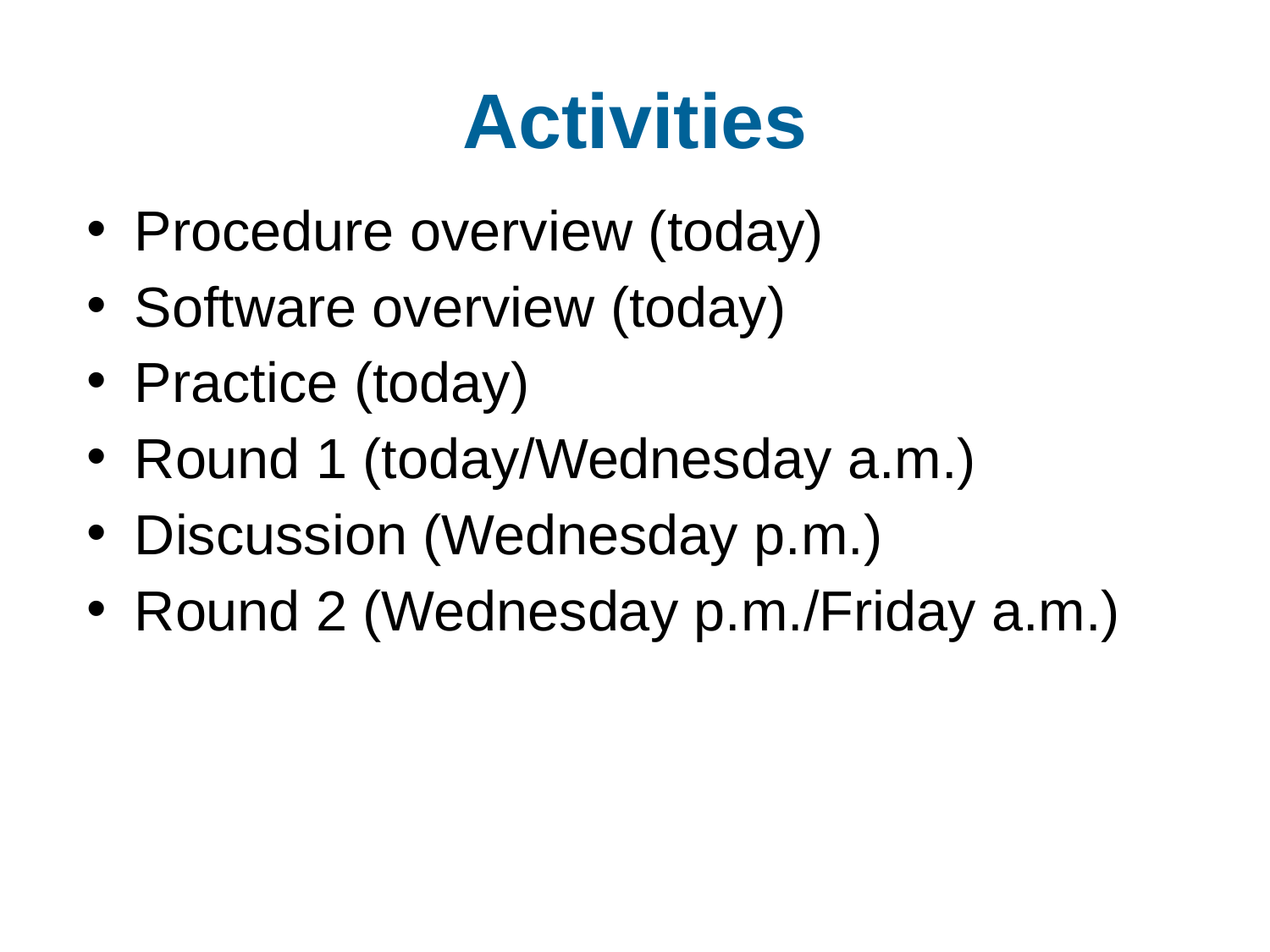

# Activities
Procedure overview (today)
Software overview (today)
Practice (today)
Round 1 (today/Wednesday a.m.)
Discussion (Wednesday p.m.)
Round 2 (Wednesday p.m./Friday a.m.)